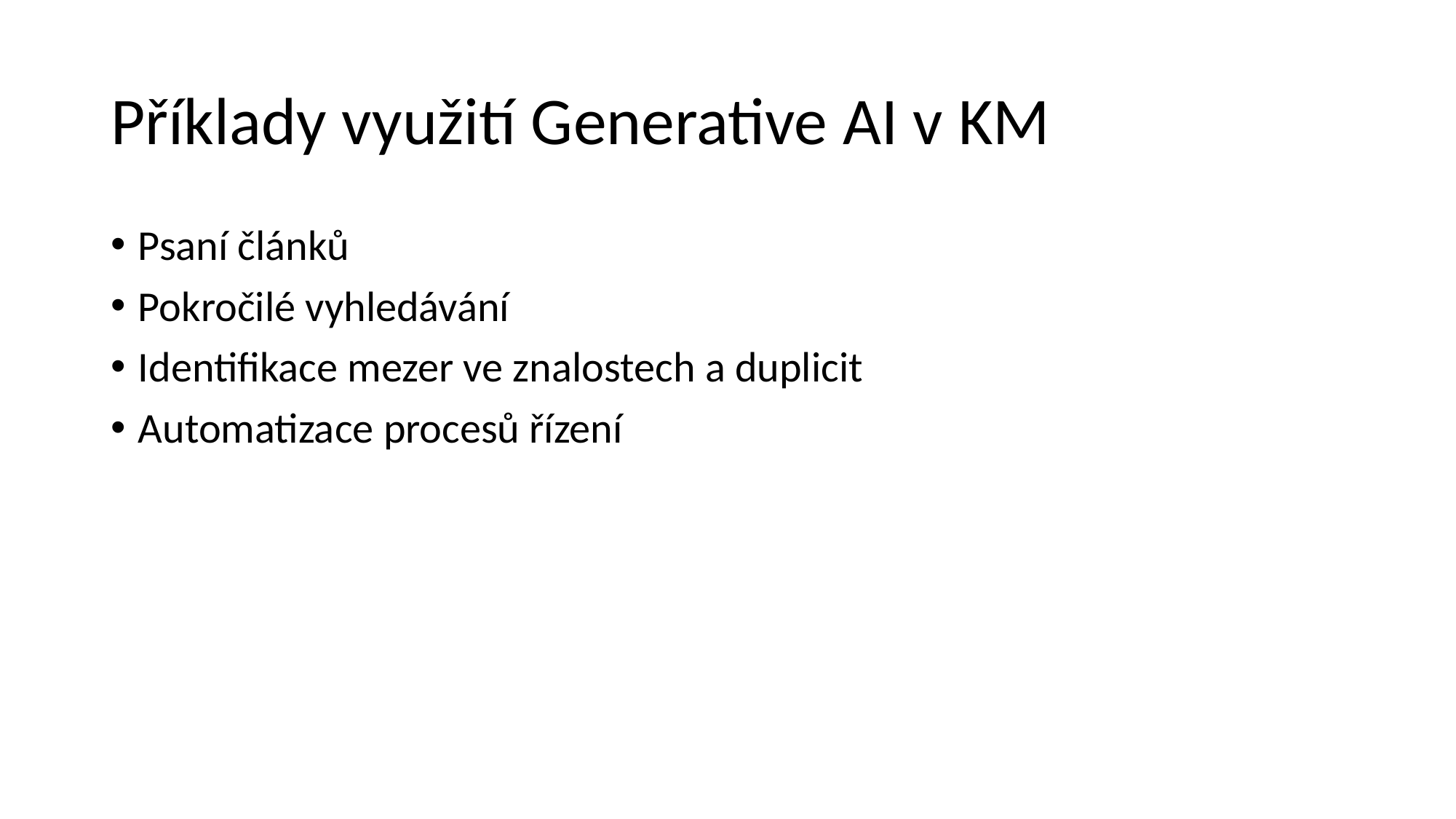

# Příklady využití Generative AI v KM
Psaní článků
Pokročilé vyhledávání
Identifikace mezer ve znalostech a duplicit
Automatizace procesů řízení